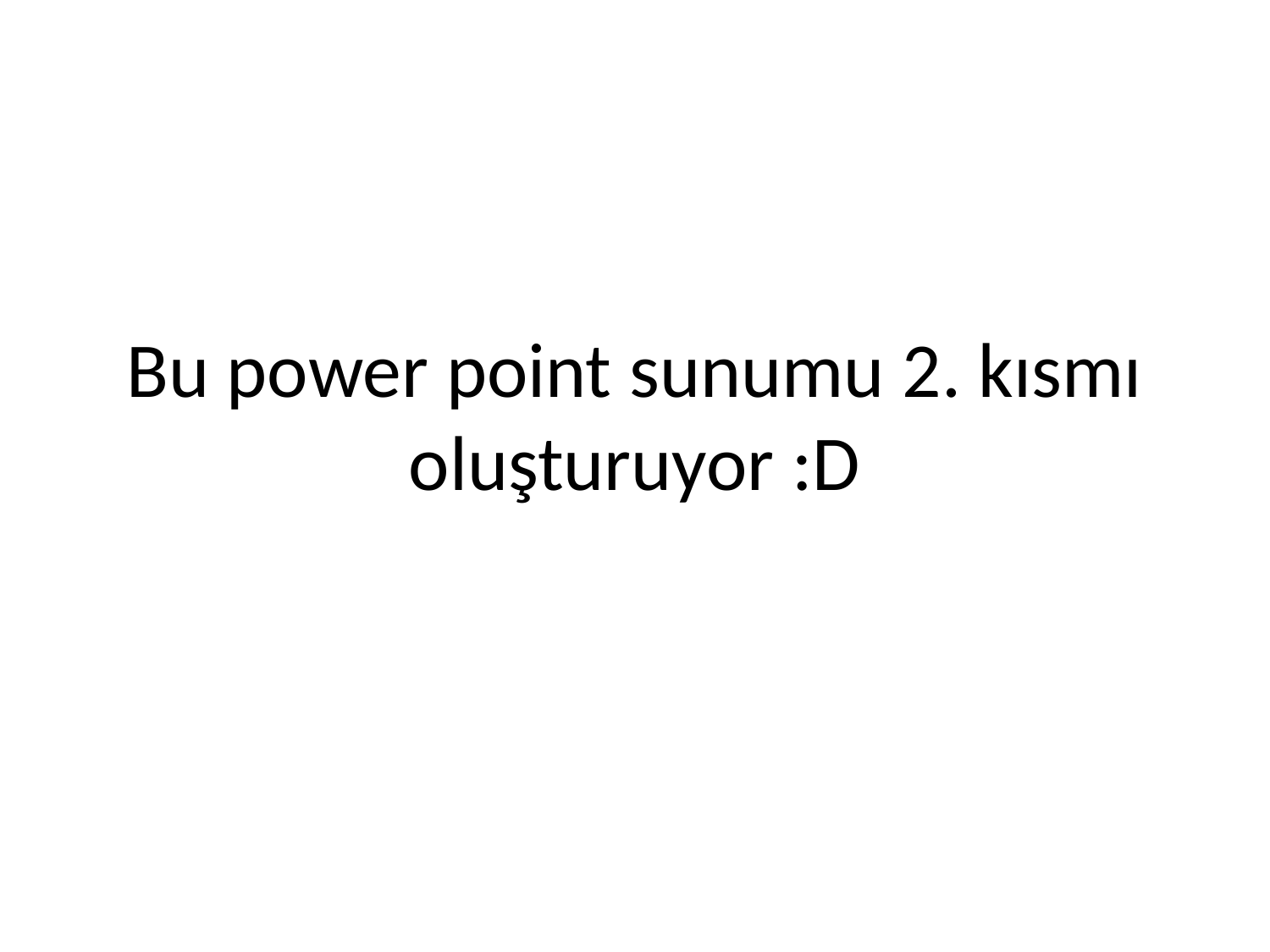

# Bu power point sunumu 2. kısmı oluşturuyor :D